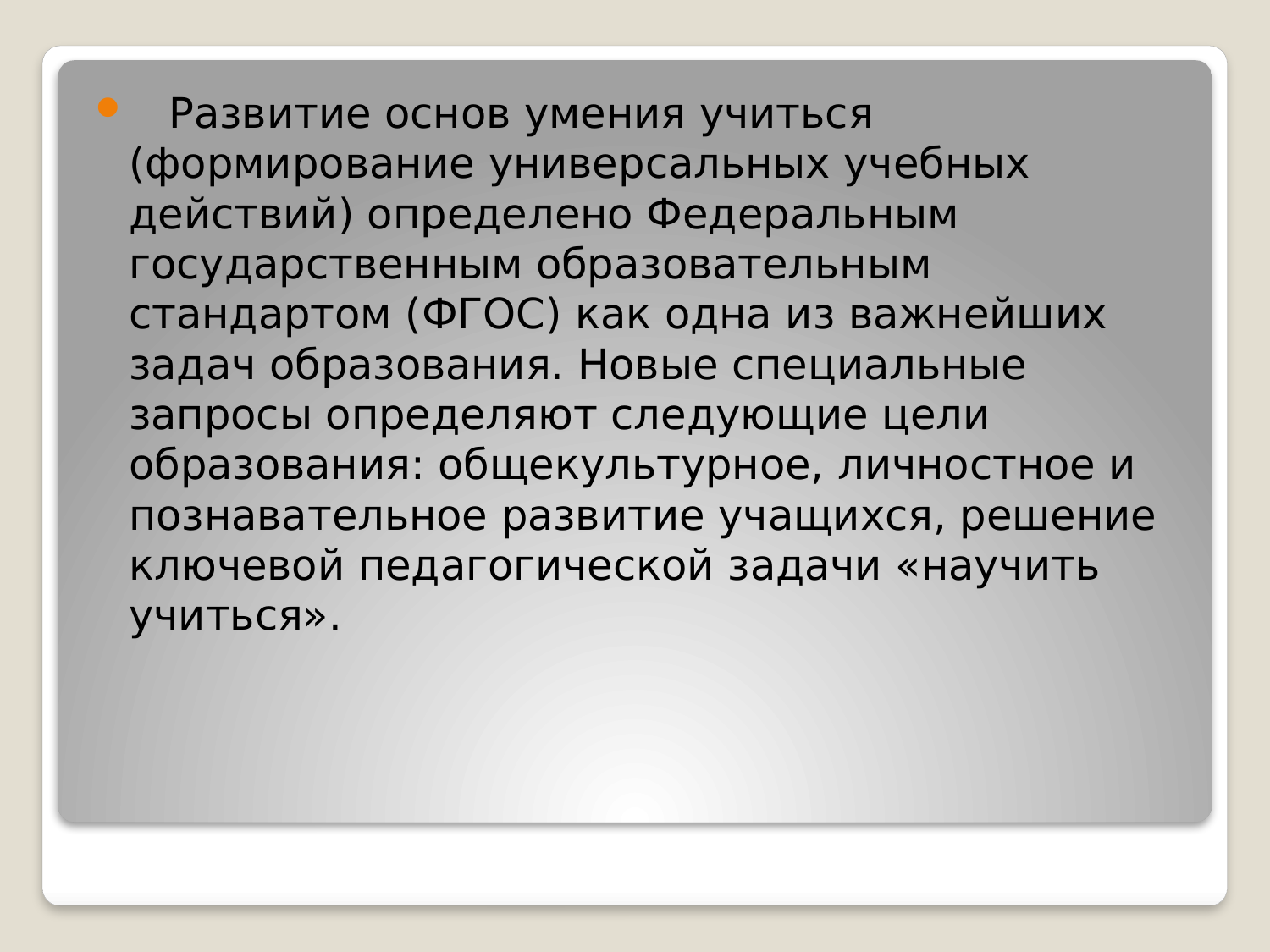

Развитие основ умения учиться (формирование универсальных учебных действий) определено Федеральным государственным образовательным стандартом (ФГОС) как одна из важнейших задач образования. Новые специальные запросы определяют следующие цели образования: общекультурное, личностное и познавательное развитие учащихся, решение ключевой педагогической задачи «научить учиться».

#